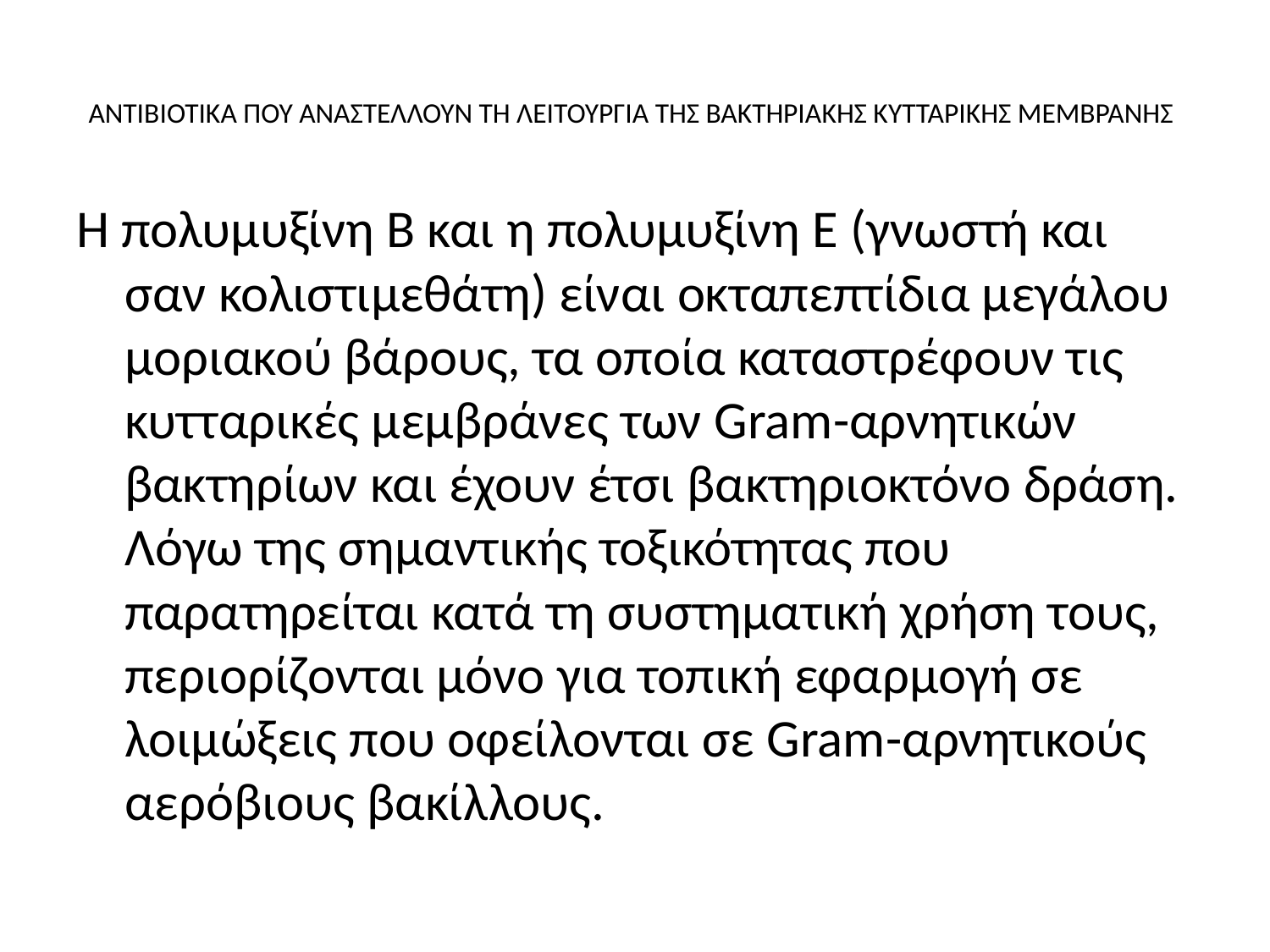

# ΑΝΤΙΒΙΟΤΙΚΑ ΠΟΥ ΑΝΑΣΤΕΛΛΟΥΝ ΤΗ ΛΕΙΤΟΥΡΓΙΑ ΤΗΣ ΒΑΚΤΗΡΙΑΚΗΣ ΚΥΤΤΑΡΙΚΗΣ ΜΕΜΒΡΑΝΗΣ
Η πολυμυξίνη Β και η πολυμυξίνη Ε (γνωστή και σαν κολιστιμεθάτη) είναι οκταπεπτίδια μεγάλου μοριακού βάρους, τα οποία καταστρέφουν τις κυτταρικές μεμβράνες των Gram-αρνητικών βακτηρίων και έχουν έτσι βακτηριοκτόνο δράση. Λόγω της σημαντικής τοξικότητας που παρατηρείται κατά τη συστηματική χρήση τους, περιορίζονται μόνο για τοπική εφαρμογή σε λοιμώξεις που οφείλονται σε Gram-αρνητικούς αερόβιους βακίλλους.